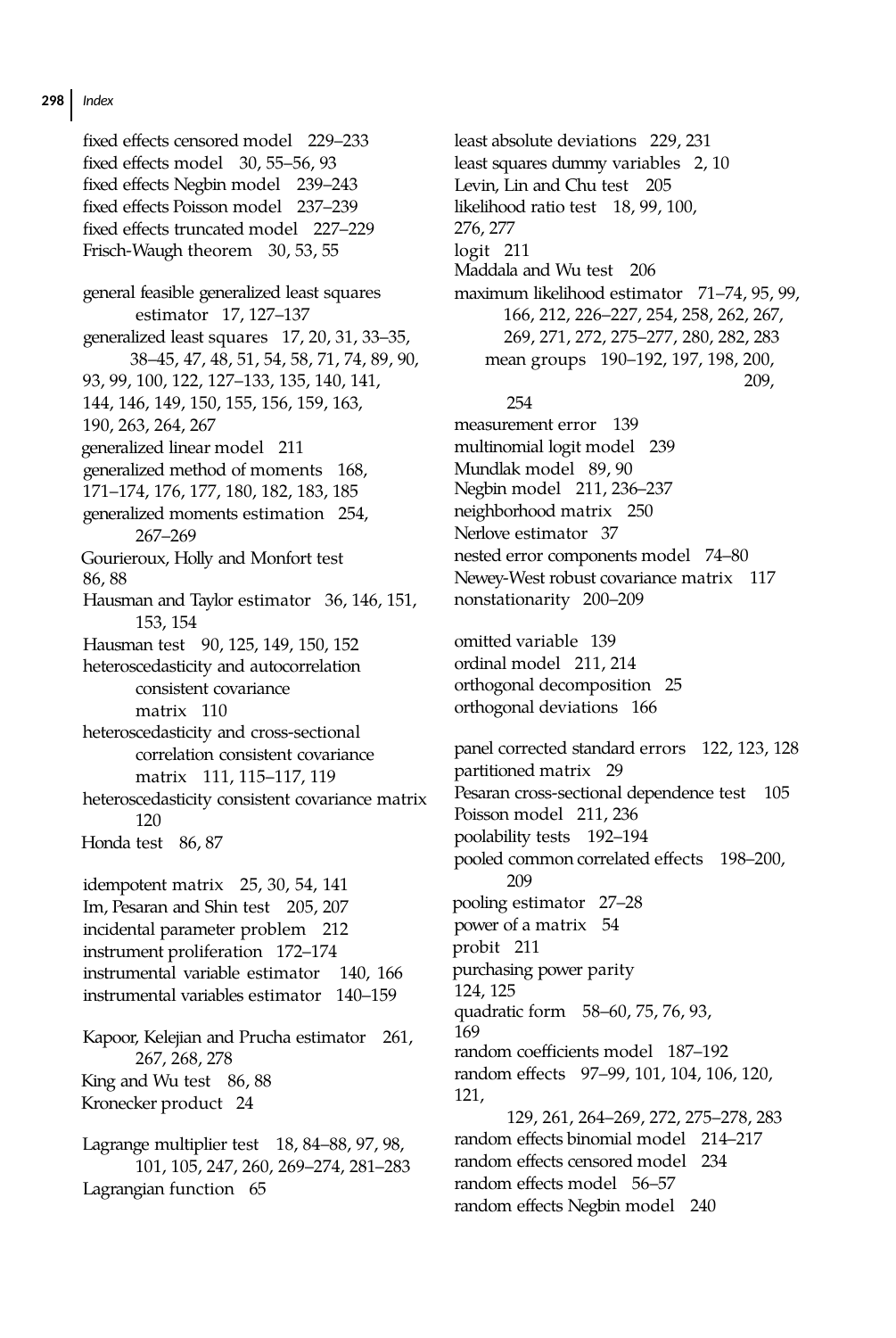

298  Index

least absolute deviations 229, 231
least squares dummy variables  2, 10 Levin, Lin and Chu test  205
likelihood ratio test  18, 99, 100, 276, 277
logit  211
ﬁxed effects censored model  229–233 ﬁxed effects model  30, 55–56, 93 ﬁxed effects Negbin model  239–243 ﬁxed effects Poisson model  237–239
ﬁxed effects truncated model  227–229 Frisch-Waugh theorem  30, 53, 55
Maddala and Wu test  206
maximum likelihood estimator  71–74, 95, 99,
166, 212, 226–227, 254, 258, 262, 267,
269, 271, 272, 275–277, 280, 282, 283
mean groups  190–192, 197, 198, 200, 209,
254
measurement error  139
multinomial logit model  239 Mundlak model 89, 90
general feasible generalized least squares estimator 17, 127–137
generalized least squares  17, 20, 31, 33–35,
38–45, 47, 48, 51, 54, 58, 71, 74, 89, 90,
93, 99, 100, 122, 127–133, 135, 140, 141,
144, 146, 149, 150, 155, 156, 159, 163,
190, 263, 264, 267
generalized linear model  211 generalized method of moments  168,
171–174, 176, 177, 180, 182, 183, 185
generalized moments estimation 254, 267–269
Gourieroux, Holly and Monfort test  86, 88
Negbin model  211, 236–237
neighborhood matrix  250
Nerlove estimator 37
nested error components model  74–80
Newey-West robust covariance matrix  117 nonstationarity 200–209
Hausman and Taylor estimator 36, 146, 151,
153, 154
Hausman test  90, 125, 149, 150, 152 heteroscedasticity and autocorrelation
consistent covariance matrix  110
heteroscedasticity and cross-sectional correlation consistent covariance matrix  111, 115–117, 119
heteroscedasticity consistent covariance matrix 120
Honda test  86, 87
omitted variable 139
ordinal model 211, 214
orthogonal decomposition 25
orthogonal deviations 166
panel corrected standard errors  122, 123, 128
partitioned matrix  29
Pesaran cross-sectional dependence test  105 Poisson model 211, 236
poolability tests  192–194
pooled common correlated effects  198–200, 209
pooling estimator 27–28 power of a matrix  54
probit  211
purchasing power parity 124, 125
idempotent matrix  25, 30, 54, 141 Im, Pesaran and Shin test  205, 207 incidental parameter problem  212 instrument proliferation 172–174
instrumental variable estimator  140, 166 instrumental variables estimator  140–159
quadratic form  58–60, 75, 76, 93, 169
Kapoor, Kelejian and Prucha estimator 267, 268, 278
King and Wu test  86, 88
Kronecker product 24
261,
random coeﬃcients model  187–192
random effects  97–99, 101, 104, 106, 120, 121,
129, 261, 264–269, 272, 275–278, 283
random effects binomial model  214–217 random effects censored model  234 random effects model  56–57
random effects Negbin model  240
Lagrange multiplier test  18, 84–88, 97, 98,
101, 105, 247, 260, 269–274, 281–283
Lagrangian function  65